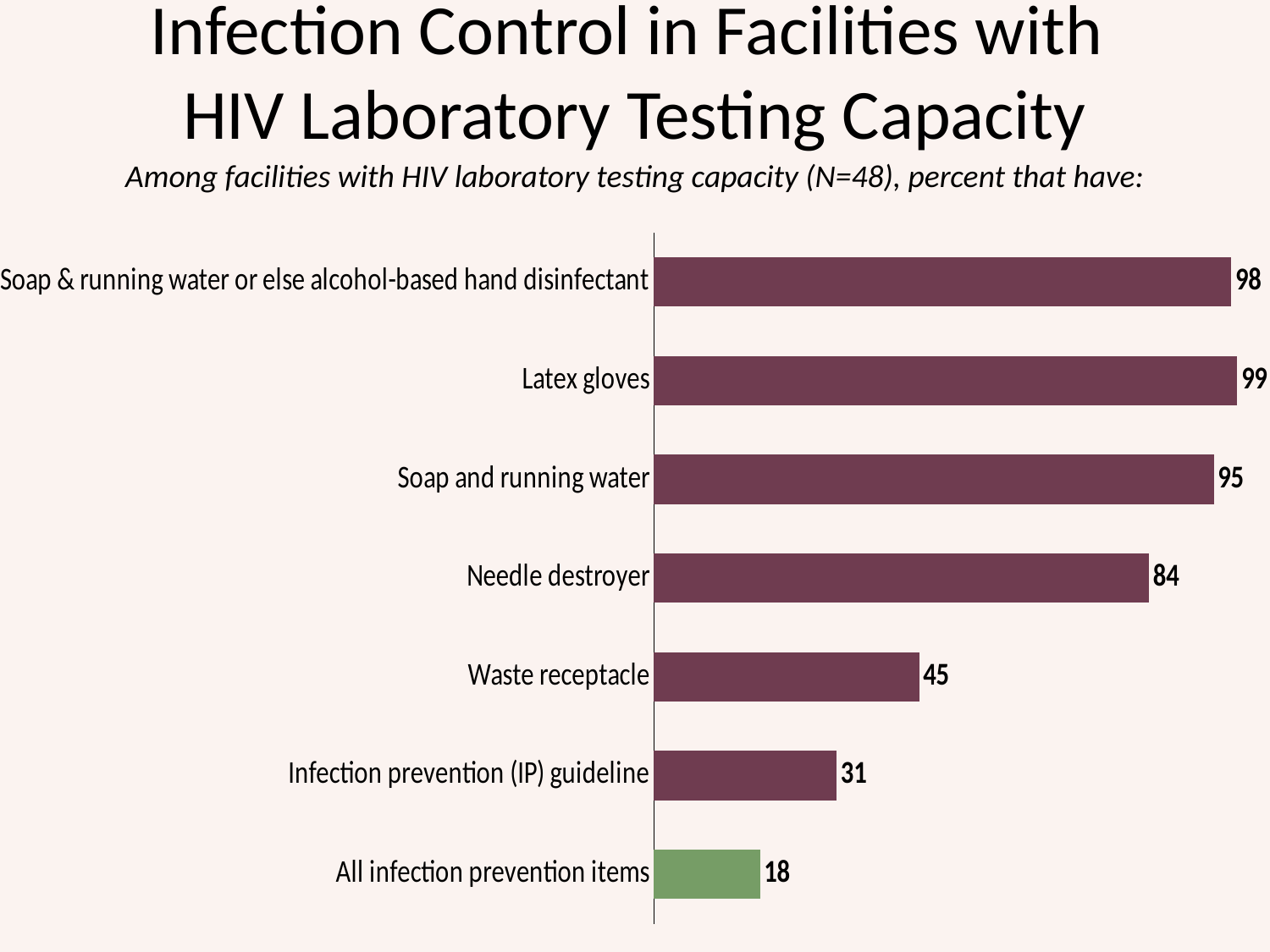

# Infection Control in Facilities with HIV Laboratory Testing Capacity
Among facilities with HIV laboratory testing capacity (N=48), percent that have:

### Chart

| Category | Series 1 |
|---|---|
| All infection prevention items | 18.0 |
| Infection prevention (IP) guideline | 31.0 |
| Waste receptacle | 45.0 |
| Needle destroyer | 84.0 |
| Soap and running water | 95.0 |
| Latex gloves | 99.0 |
| Soap & running water or else alcohol-based hand disinfectant | 98.0 |